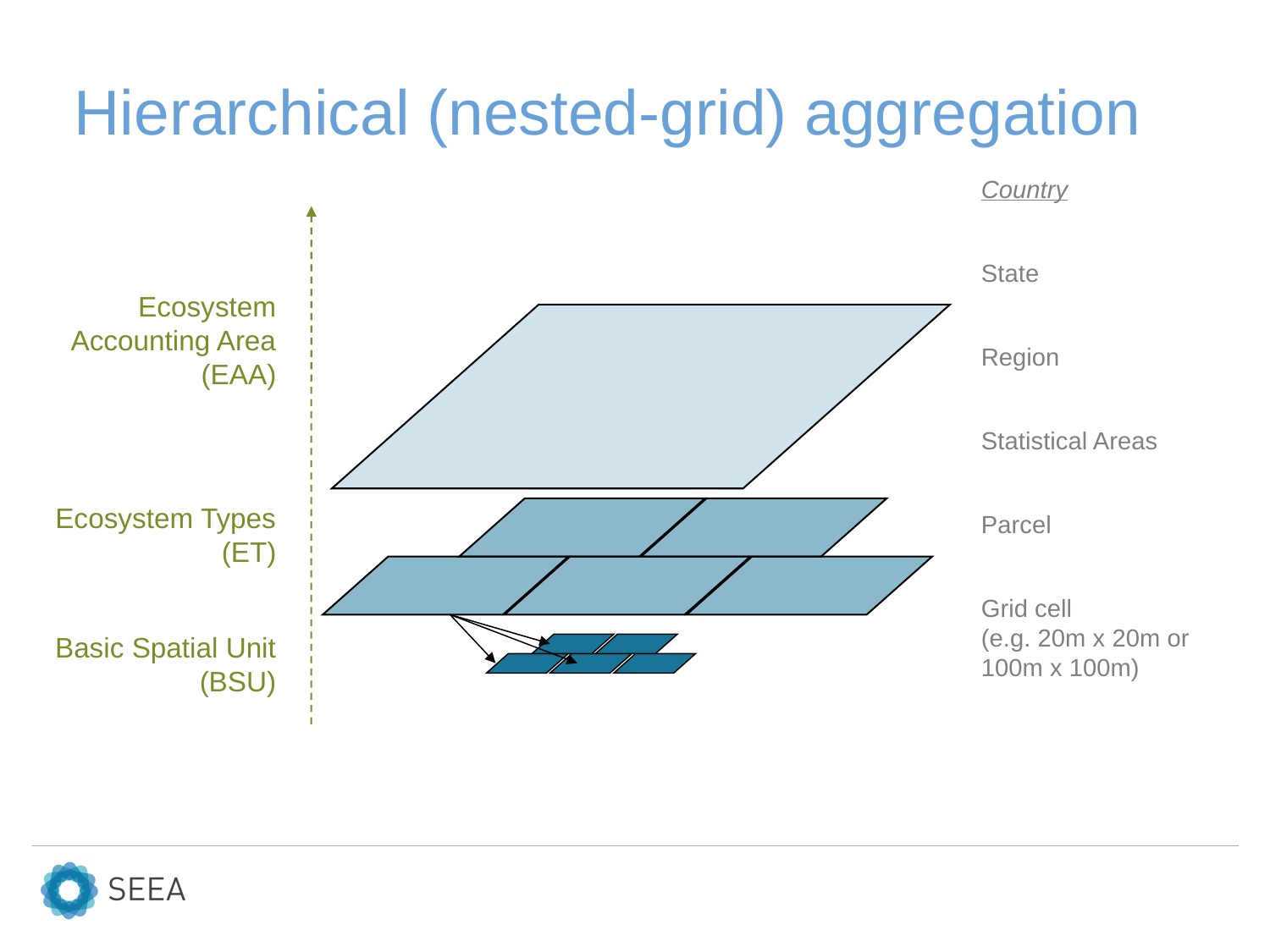

# Hierarchical (nested-grid) aggregation
Country

State

Region

Statistical Areas

Parcel

Grid cell
(e.g. 20m x 20m or 100m x 100m)

Ecosystem Accounting Area (EAA)

Ecosystem Types (ET)

Basic Spatial Unit (BSU)